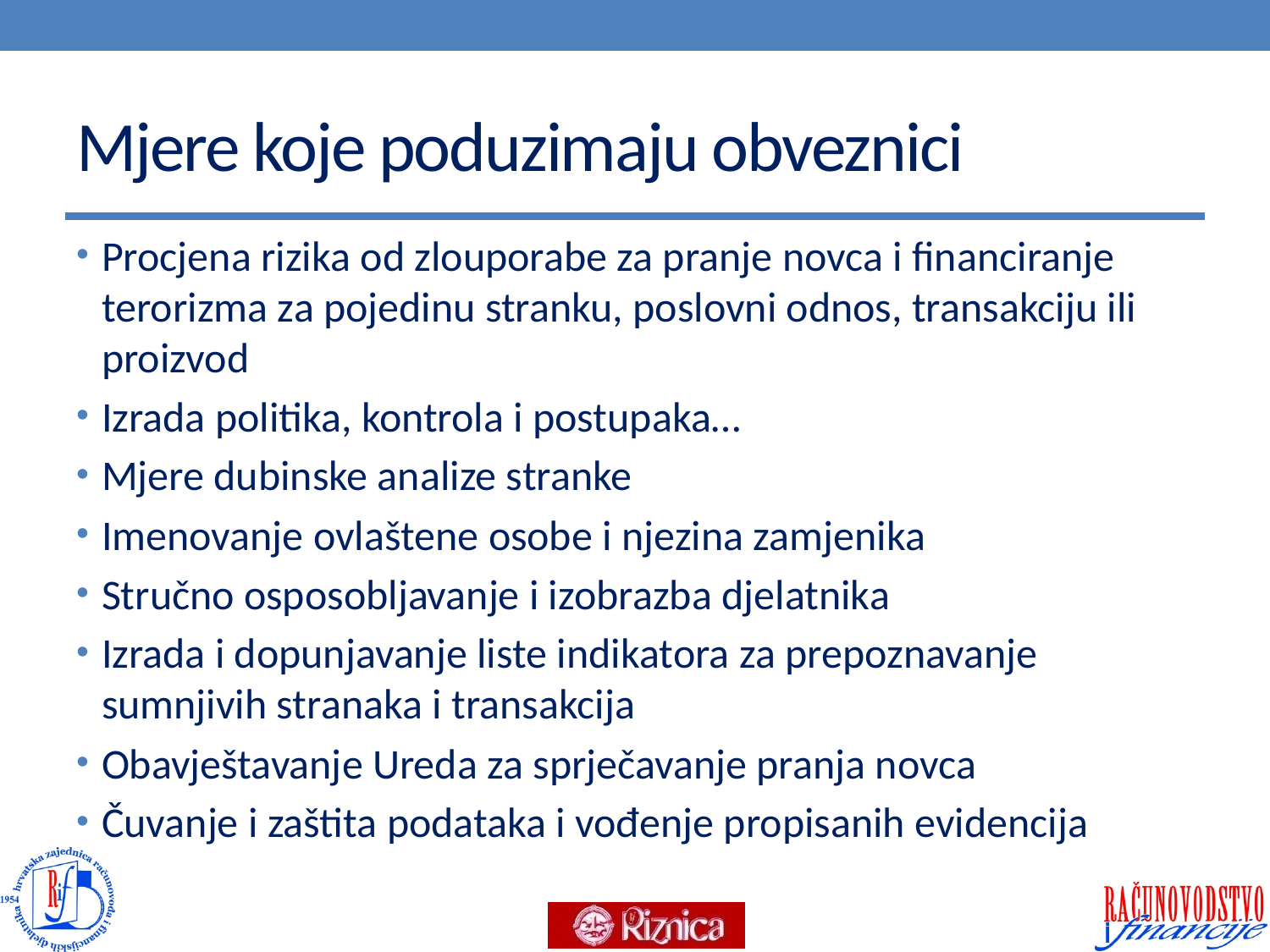

# Mjere koje poduzimaju obveznici
Procjena rizika od zlouporabe za pranje novca i financiranje terorizma za pojedinu stranku, poslovni odnos, transakciju ili proizvod
Izrada politika, kontrola i postupaka…
Mjere dubinske analize stranke
Imenovanje ovlaštene osobe i njezina zamjenika
Stručno osposobljavanje i izobrazba djelatnika
Izrada i dopunjavanje liste indikatora za prepoznavanje sumnjivih stranaka i transakcija
Obavještavanje Ureda za sprječavanje pranja novca
Čuvanje i zaštita podataka i vođenje propisanih evidencija